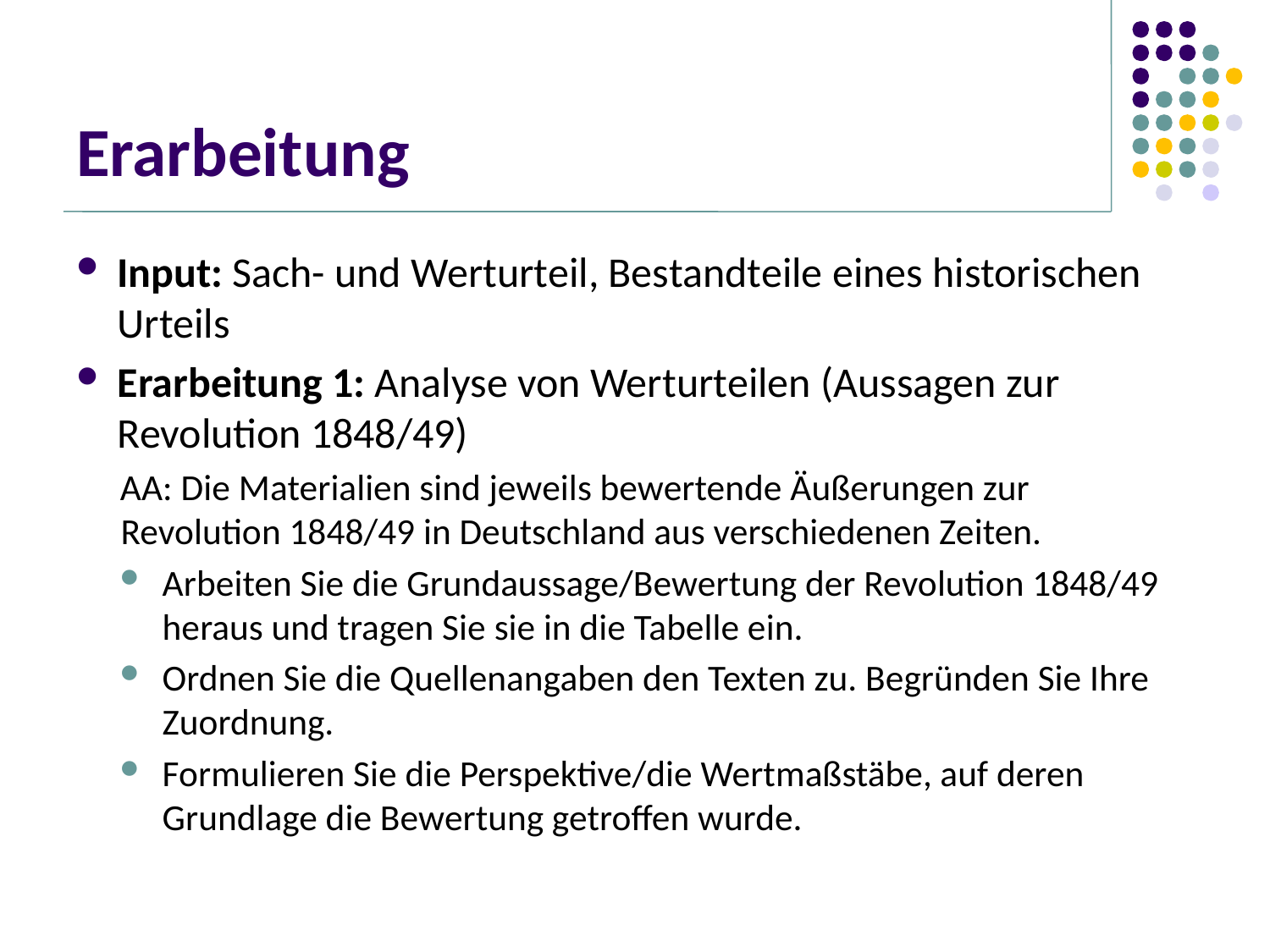

# Erarbeitung
Input: Sach- und Werturteil, Bestandteile eines historischen Urteils
Erarbeitung 1: Analyse von Werturteilen (Aussagen zur Revolution 1848/49)
AA: Die Materialien sind jeweils bewertende Äußerungen zur Revolution 1848/49 in Deutschland aus verschiedenen Zeiten.
Arbeiten Sie die Grundaussage/Bewertung der Revolution 1848/49 heraus und tragen Sie sie in die Tabelle ein.
Ordnen Sie die Quellenangaben den Texten zu. Begründen Sie Ihre Zuordnung.
Formulieren Sie die Perspektive/die Wertmaßstäbe, auf deren Grundlage die Bewertung getroffen wurde.